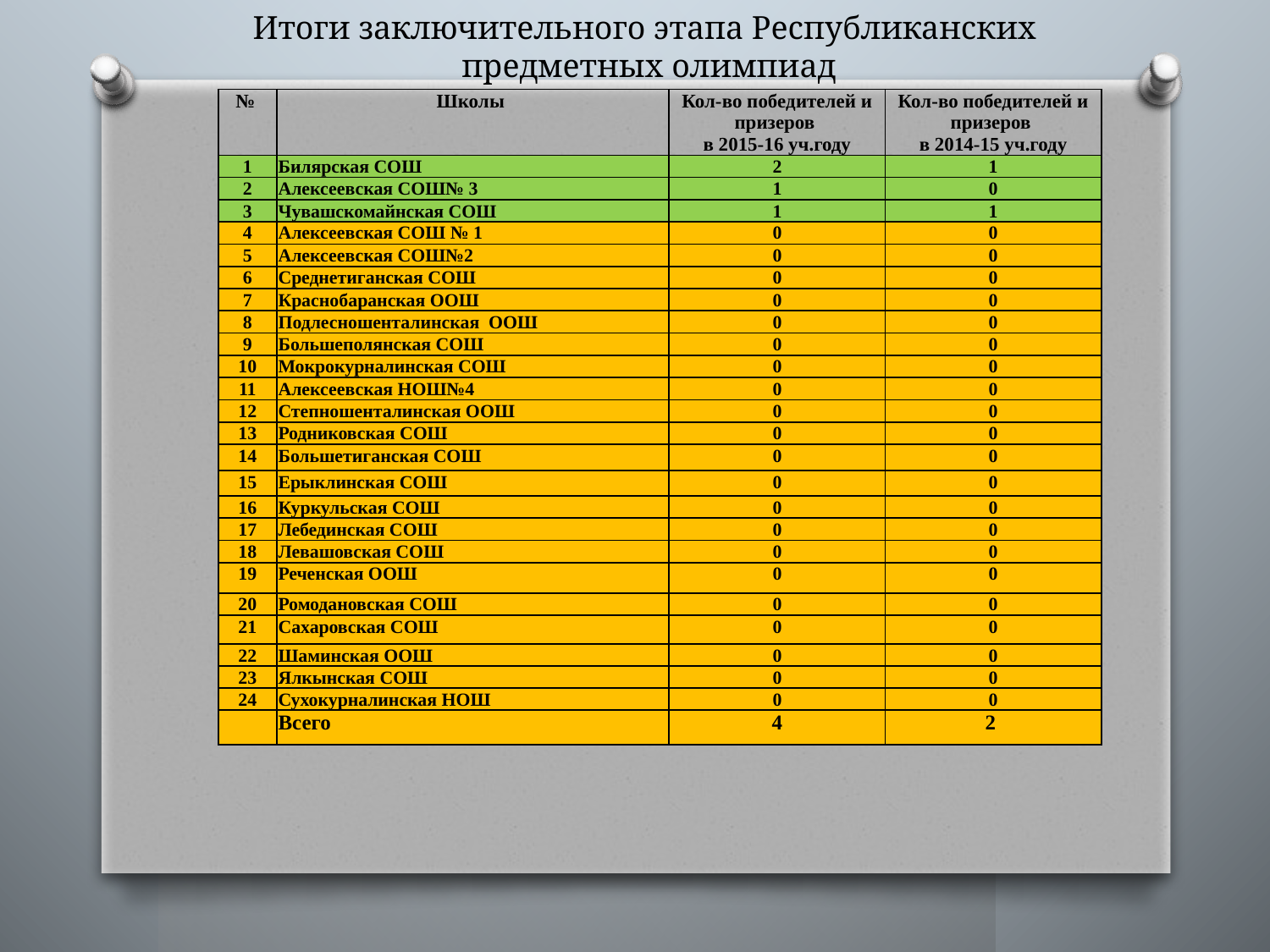

# Итоги заключительного этапа Республиканских предметных олимпиад
| № | Школы | Кол-во победителей и призеров в 2015-16 уч.году | Кол-во победителей и призеров в 2014-15 уч.году |
| --- | --- | --- | --- |
| 1 | Билярская СОШ | 2 | 1 |
| 2 | Алексеевская СОШ№ 3 | 1 | 0 |
| 3 | Чувашскомайнская СОШ | 1 | 1 |
| 4 | Алексеевская СОШ № 1 | 0 | 0 |
| 5 | Алексеевская СОШ№2 | 0 | 0 |
| 6 | Среднетиганская СОШ | 0 | 0 |
| 7 | Краснобаранская ООШ | 0 | 0 |
| 8 | Подлесношенталинская ООШ | 0 | 0 |
| 9 | Большеполянская СОШ | 0 | 0 |
| 10 | Мокрокурналинская СОШ | 0 | 0 |
| 11 | Алексеевская НОШ№4 | 0 | 0 |
| 12 | Степношенталинская ООШ | 0 | 0 |
| 13 | Родниковская СОШ | 0 | 0 |
| 14 | Большетиганская СОШ | 0 | 0 |
| 15 | Ерыклинская СОШ | 0 | 0 |
| 16 | Куркульская СОШ | 0 | 0 |
| 17 | Лебединская СОШ | 0 | 0 |
| 18 | Левашовская СОШ | 0 | 0 |
| 19 | Реченская ООШ | 0 | 0 |
| 20 | Ромодановская СОШ | 0 | 0 |
| 21 | Сахаровская СОШ | 0 | 0 |
| 22 | Шаминская ООШ | 0 | 0 |
| 23 | Ялкынская СОШ | 0 | 0 |
| 24 | Сухокурналинская НОШ | 0 | 0 |
|  | Всего | 4 | 2 |